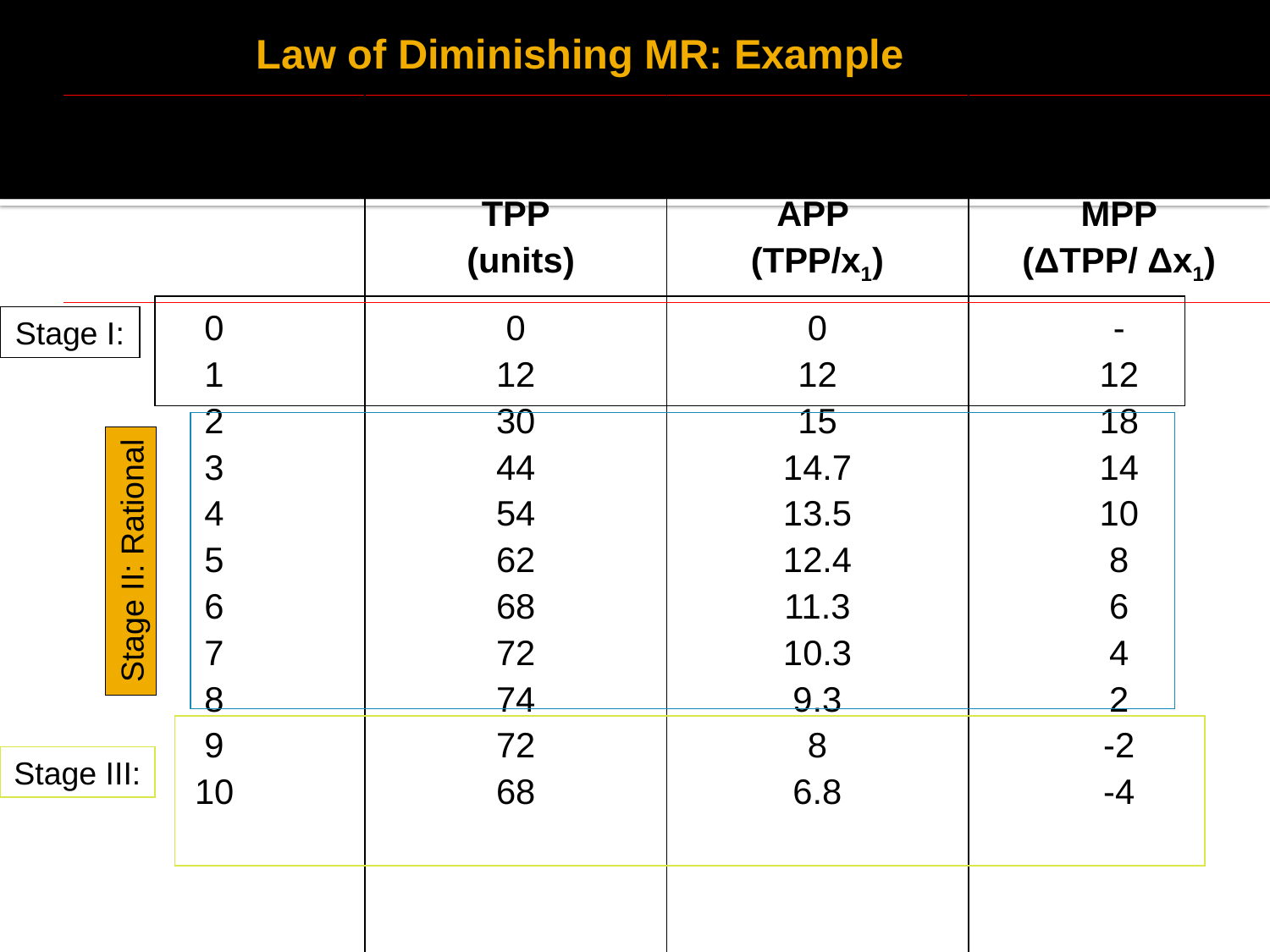

# Law of Diminishing MR: Example
| (1) (x1) | (2) Y (TPP) TPP (units) | (3) APP (units) APP (TPP/x1) | (4) MPP (units) MPP (ΔTPP/ Δx1) |
| --- | --- | --- | --- |
| 0 1 2 3 4 5 6 7 8 9 10 | 0 12 30 44 54 62 68 72 74 72 68 | 0 12 15 14.7 13.5 12.4 11.3 10.3 9.3 8 6.8 | - 12 18 14 10 8 6 4 2 -2 -4 |

Stage I:

Stage II: Rational

Stage III: